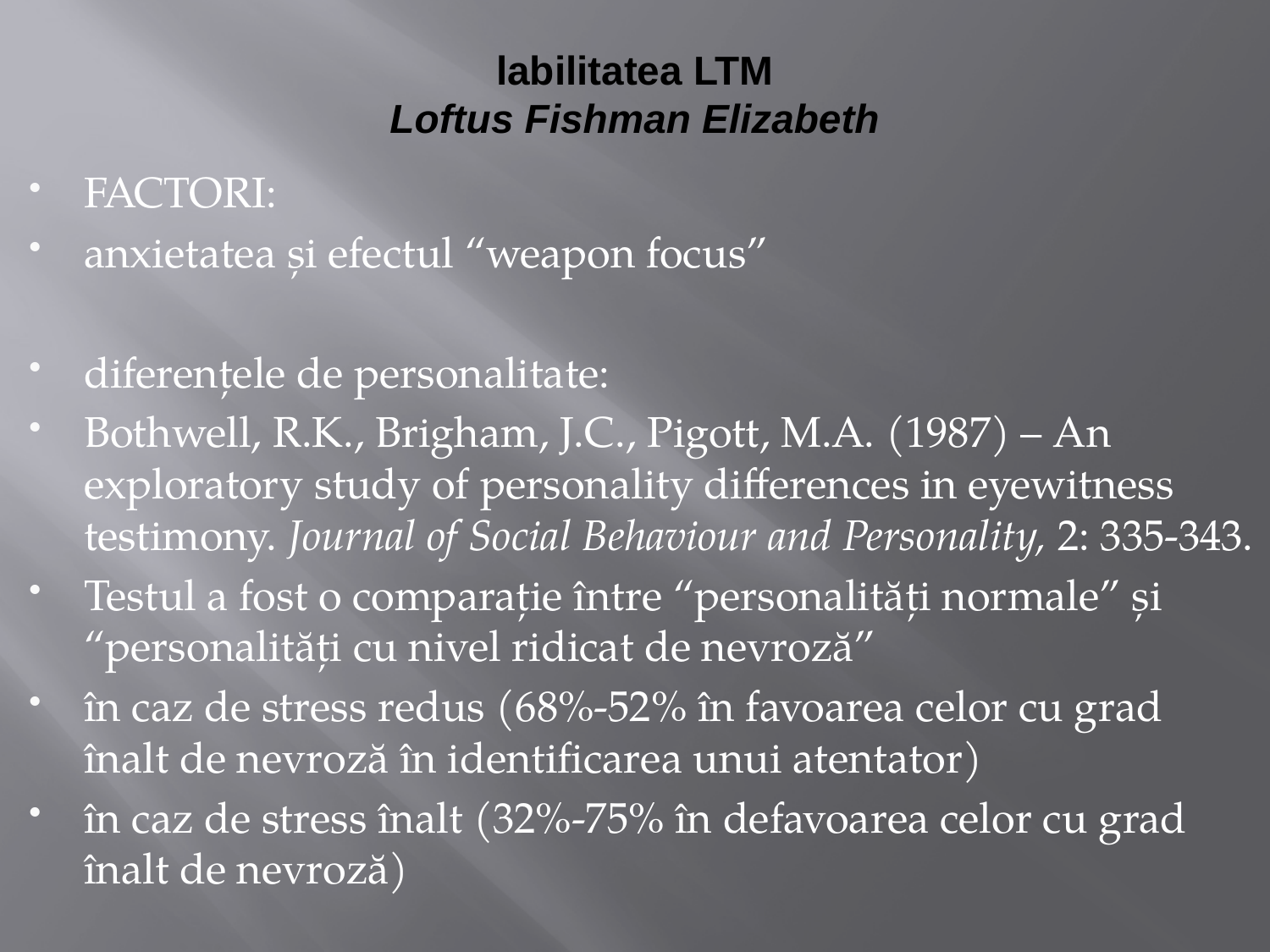

# labilitatea LTM Loftus Fishman Elizabeth
FACTORI:
anxietatea şi efectul “weapon focus”

diferenţele de personalitate:
Bothwell, R.K., Brigham, J.C., Pigott, M.A. (1987) – An exploratory study of personality differences in eyewitness testimony. Journal of Social Behaviour and Personality, 2: 335-343.
Testul a fost o comparaţie între “personalităţi normale” şi “personalităţi cu nivel ridicat de nevroză”
în caz de stress redus (68%-52% în favoarea celor cu grad înalt de nevroză în identificarea unui atentator)
în caz de stress înalt (32%-75% în defavoarea celor cu grad înalt de nevroză)